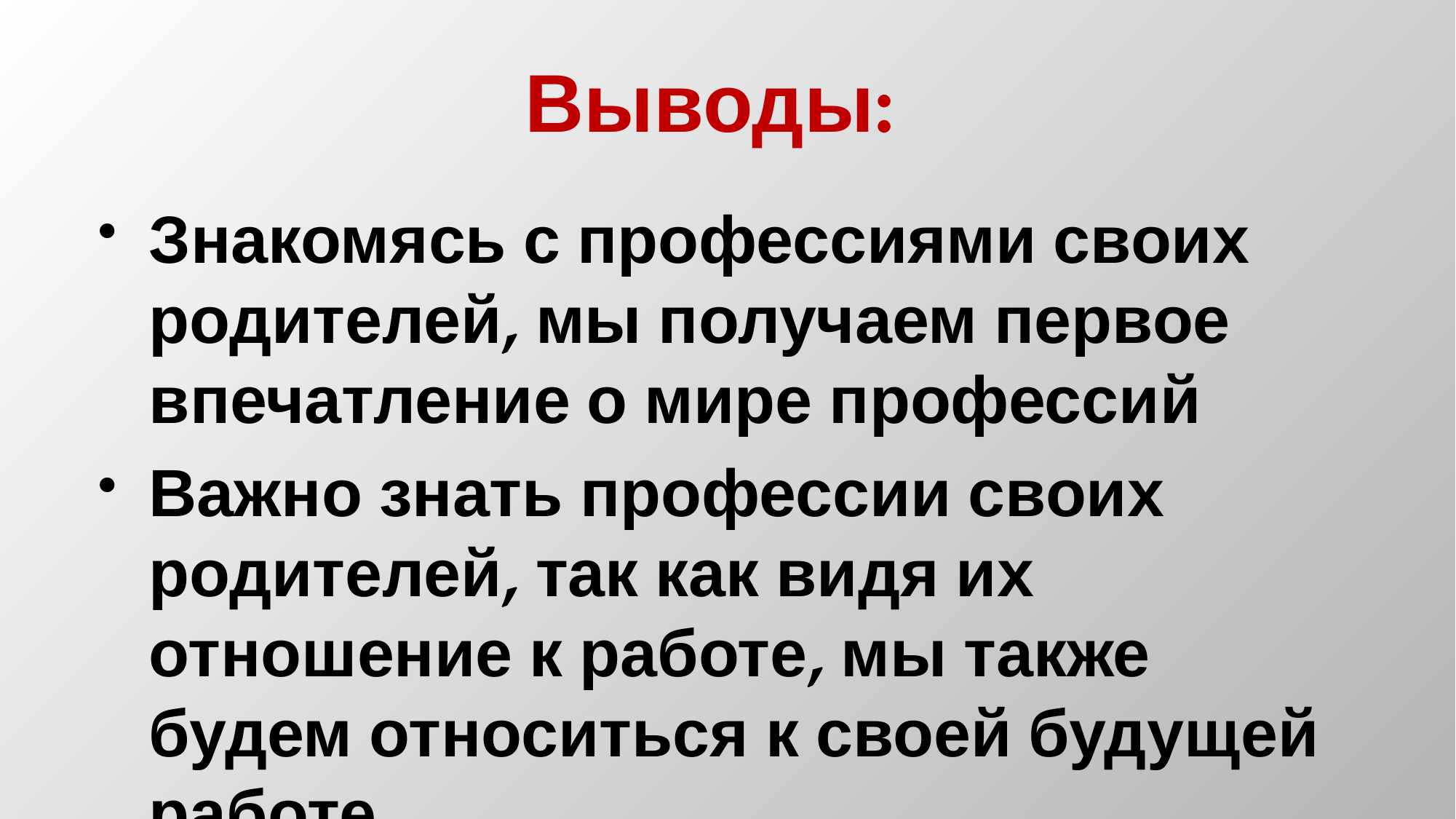

#
Выводы:
Знакомясь с профессиями своих родителей, мы получаем первое впечатление о мире профессий
Важно знать профессии своих родителей, так как видя их отношение к работе, мы также будем относиться к своей будущей работе